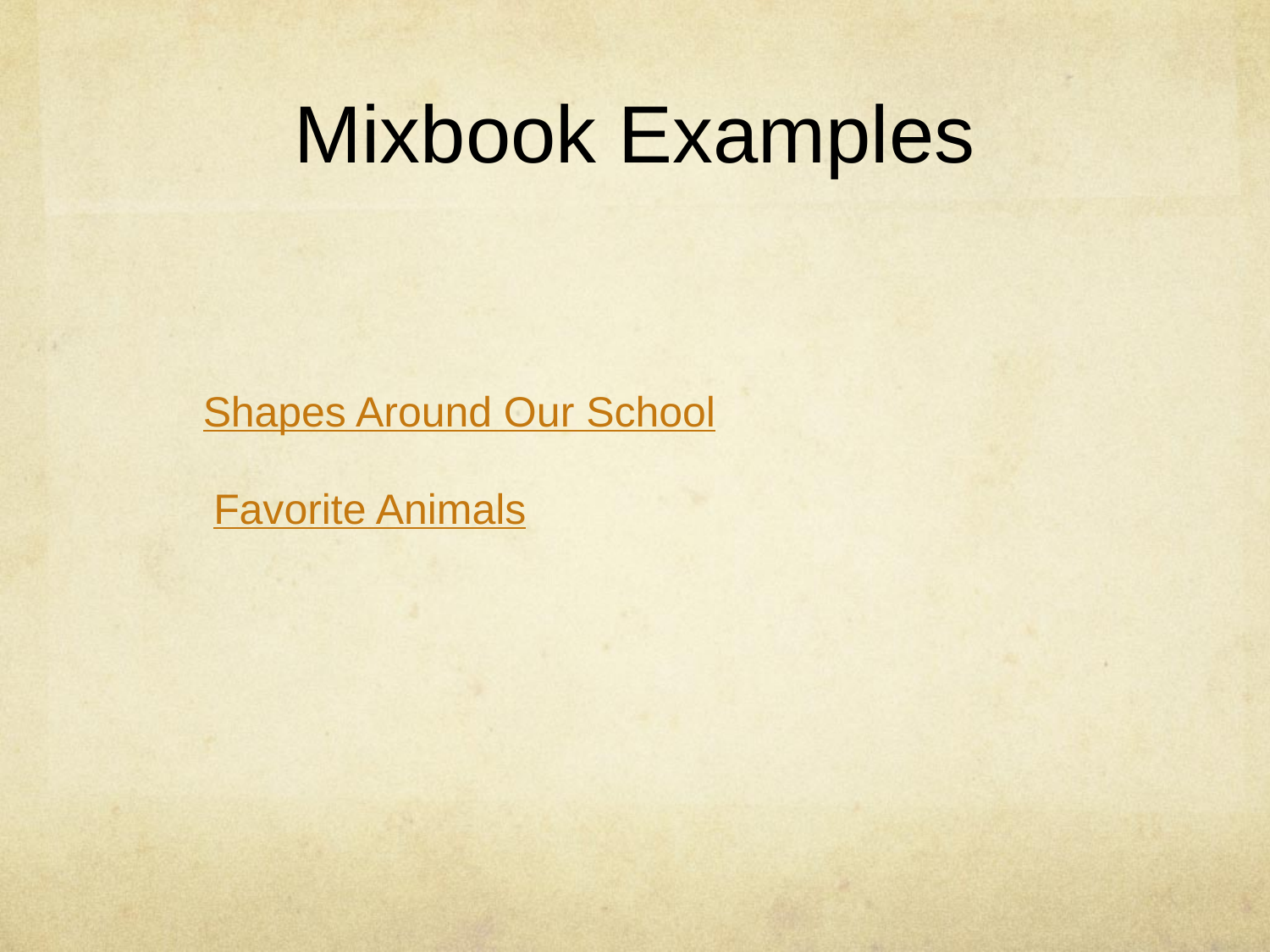

# Mixbook Examples

Shapes Around Our School

Favorite Animals